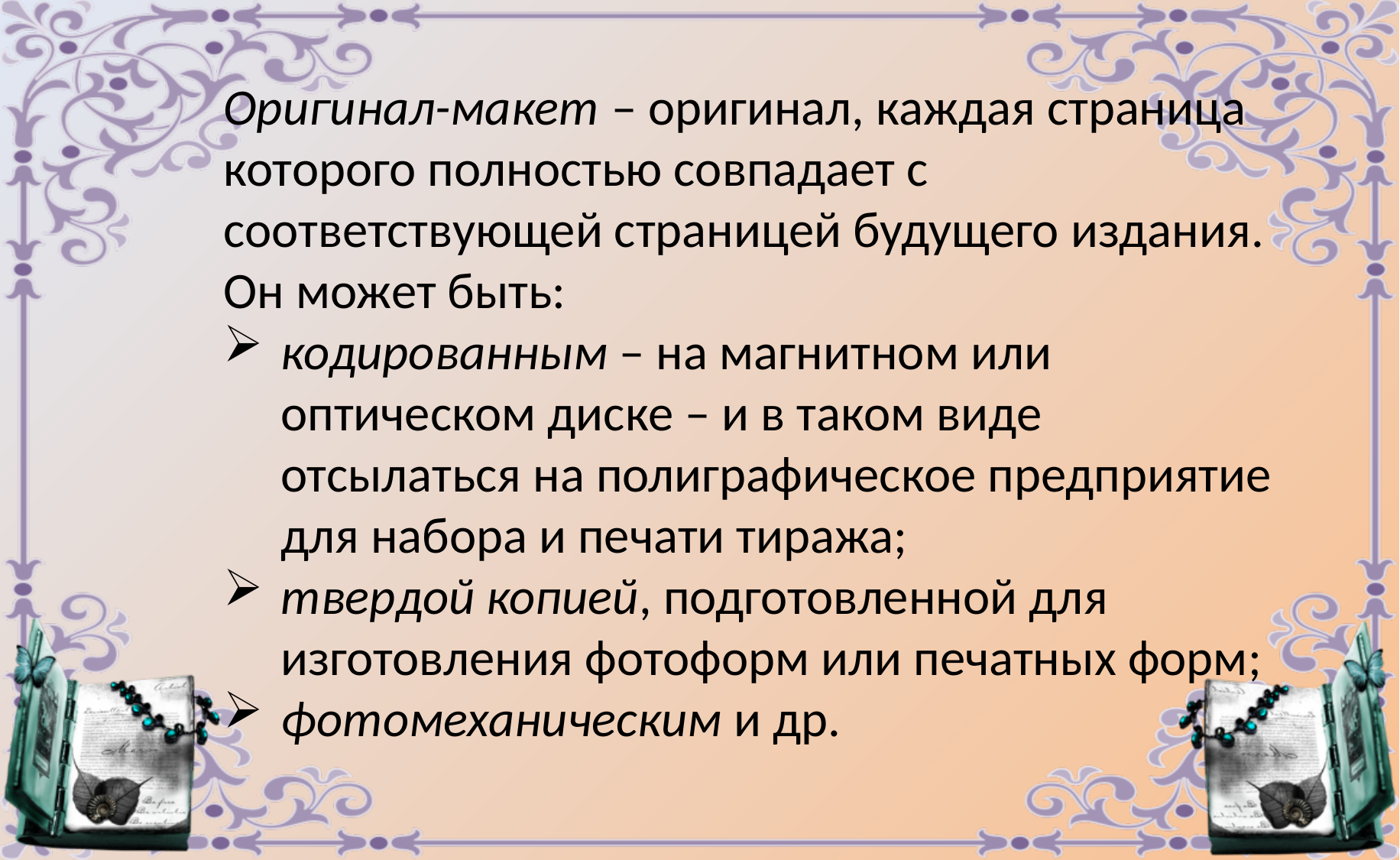

Оригинал-макет – оригинал, каждая страница которого полностью совпадает с соответствующей страницей будущего издания.
Он может быть:
кодированным – на магнитном или оптическом диске – и в таком виде отсылаться на полиграфическое предприятие для набора и печати тиража;
твердой копией, подготовленной для изготовления фотоформ или печатных форм;
фотомеханическим и др.